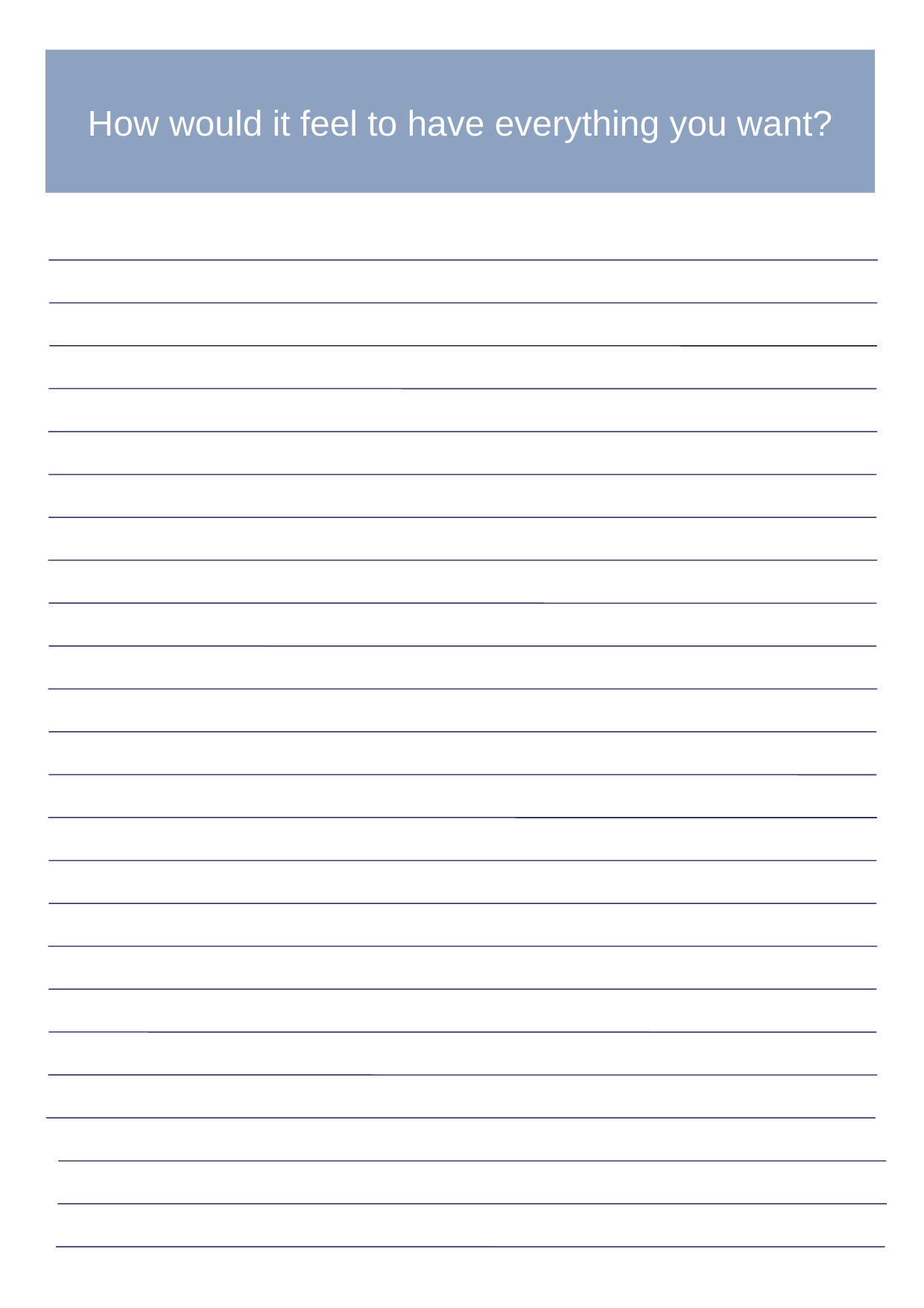

How would it feel to have everything you want?